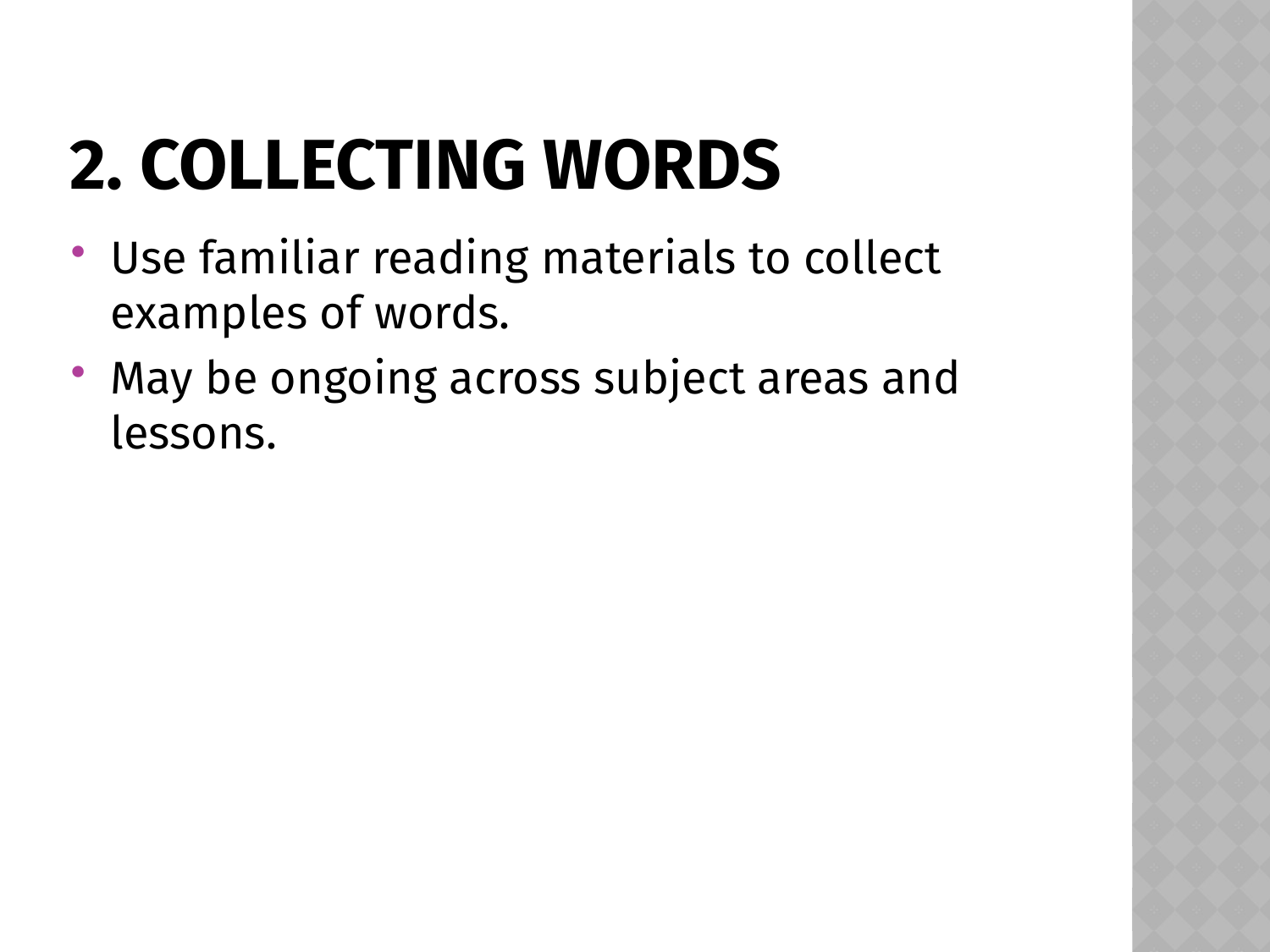

# 2. Collecting Words
Use familiar reading materials to collect examples of words.
May be ongoing across subject areas and lessons.